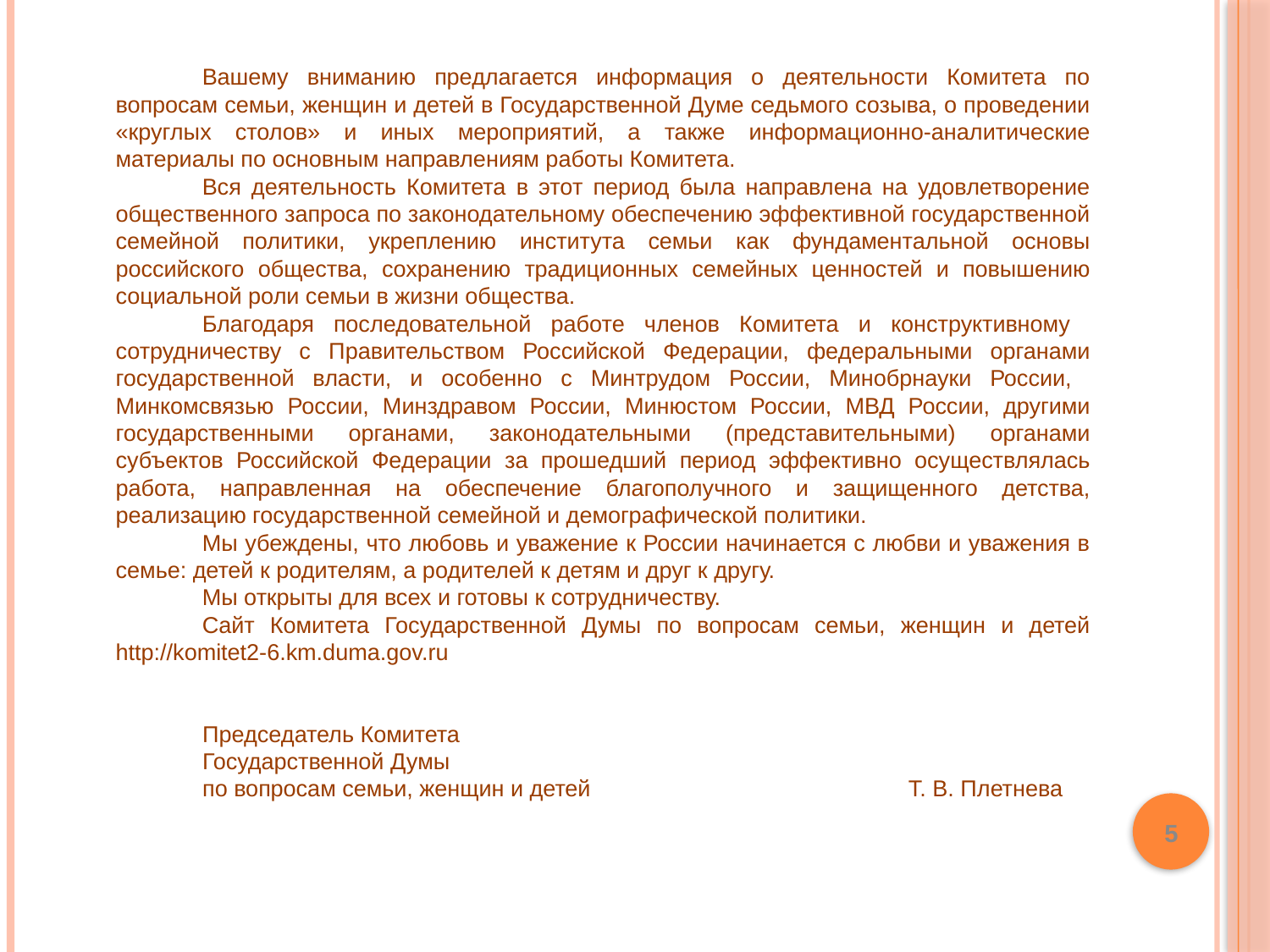

Вашему вниманию предлагается информация о деятельности Комитета по вопросам семьи, женщин и детей в Государственной Думе седьмого созыва, о проведении «круглых столов» и иных мероприятий, а также информационно-аналитические материалы по основным направлениям работы Комитета.
Вся деятельность Комитета в этот период была направлена на удовлетворение общественного запроса по законодательному обеспечению эффективной государственной семейной политики, укреплению института семьи как фундаментальной основы российского общества, сохранению традиционных семейных ценностей и повышению социальной роли семьи в жизни общества.
Благодаря последовательной работе членов Комитета и конструктивному  сотрудничеству с Правительством Российской Федерации, федеральными органами государственной власти, и особенно с Минтрудом России, Минобрнауки России,  Минкомсвязью России, Минздравом России, Минюстом России, МВД России, другими государственными органами, законодательными (представительными) органами субъектов Российской Федерации за прошедший период эффективно осуществлялась работа, направленная на обеспечение благополучного и защищенного детства, реализацию государственной семейной и демографической политики.
Мы убеждены, что любовь и уважение к России начинается с любви и уважения в семье: детей к родителям, а родителей к детям и друг к другу.
Мы открыты для всех и готовы к сотрудничеству.
Сайт Комитета Государственной Думы по вопросам семьи, женщин и детей http://komitet2-6.km.duma.gov.ru

Председатель Комитета
Государственной Думы
по вопросам семьи, женщин и детей                                                  Т. В. Плетнева

5